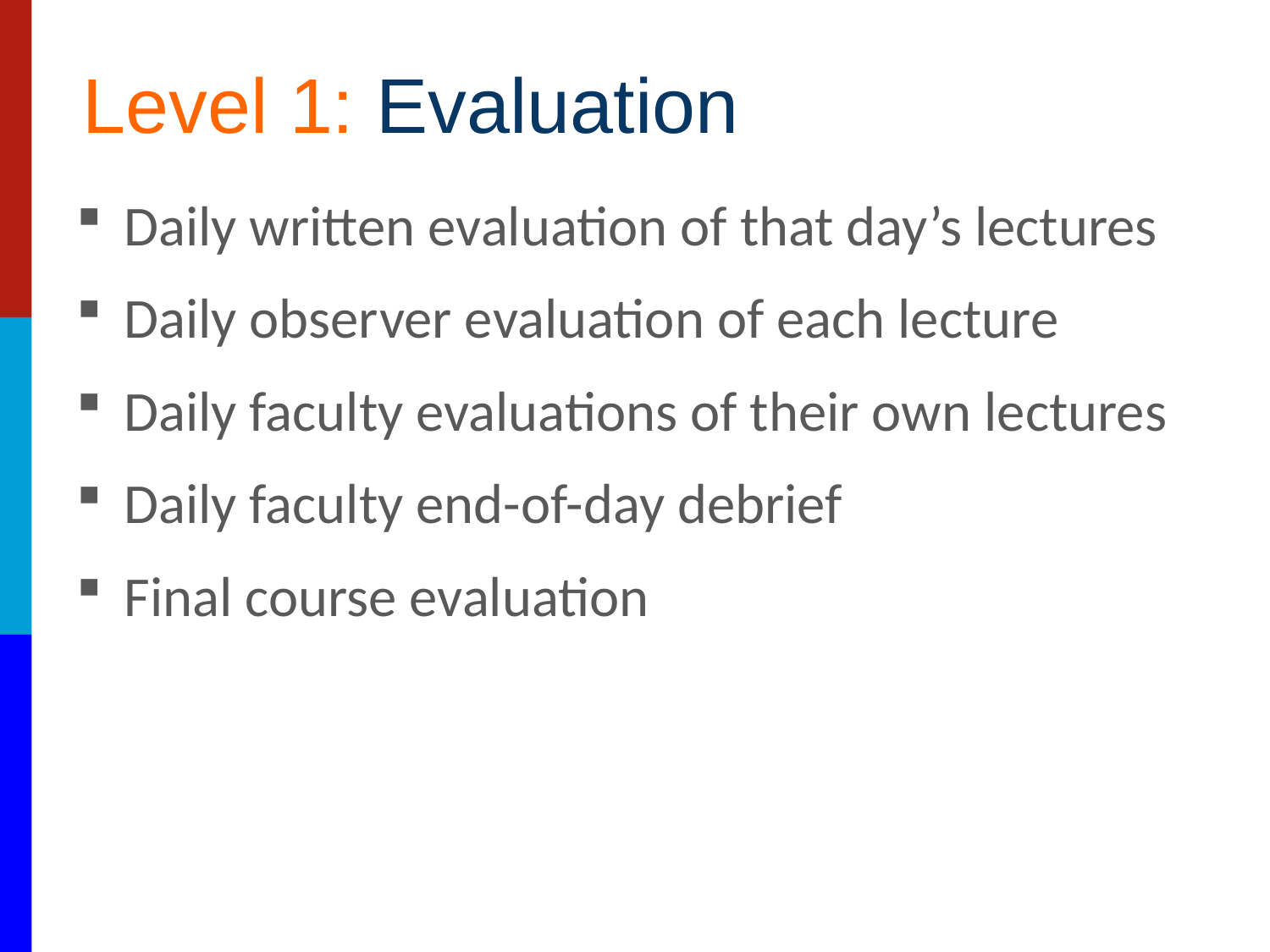

# Level 1: Evaluation
Daily written evaluation of that day’s lectures
Daily observer evaluation of each lecture
Daily faculty evaluations of their own lectures
Daily faculty end-of-day debrief
Final course evaluation